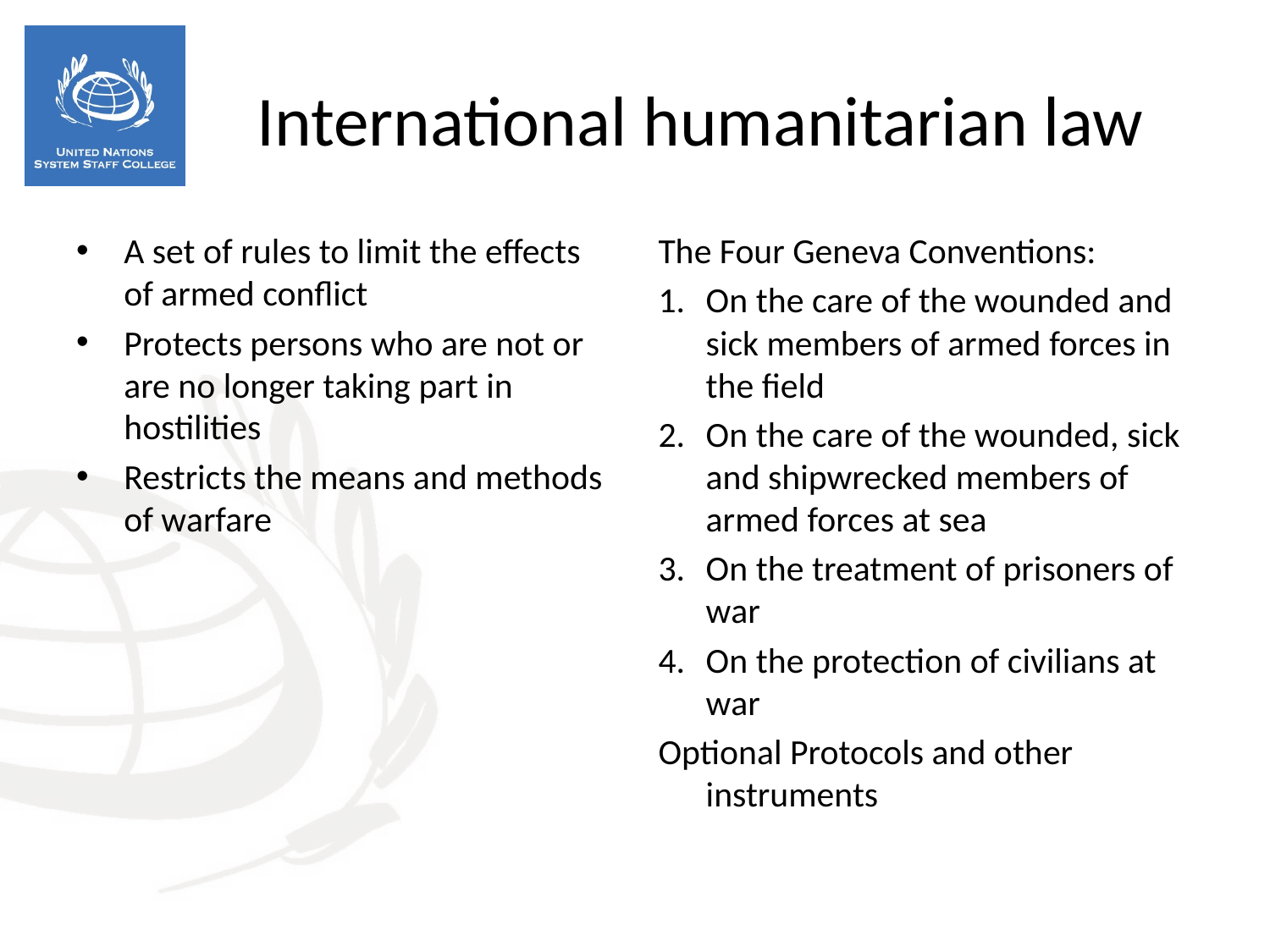

International humanitarian law
A set of rules to limit the effects of armed conflict
Protects persons who are not or are no longer taking part in hostilities
Restricts the means and methods of warfare
The Four Geneva Conventions:
On the care of the wounded and sick members of armed forces in the field
On the care of the wounded, sick and shipwrecked members of armed forces at sea
On the treatment of prisoners of war
On the protection of civilians at war
Optional Protocols and other instruments